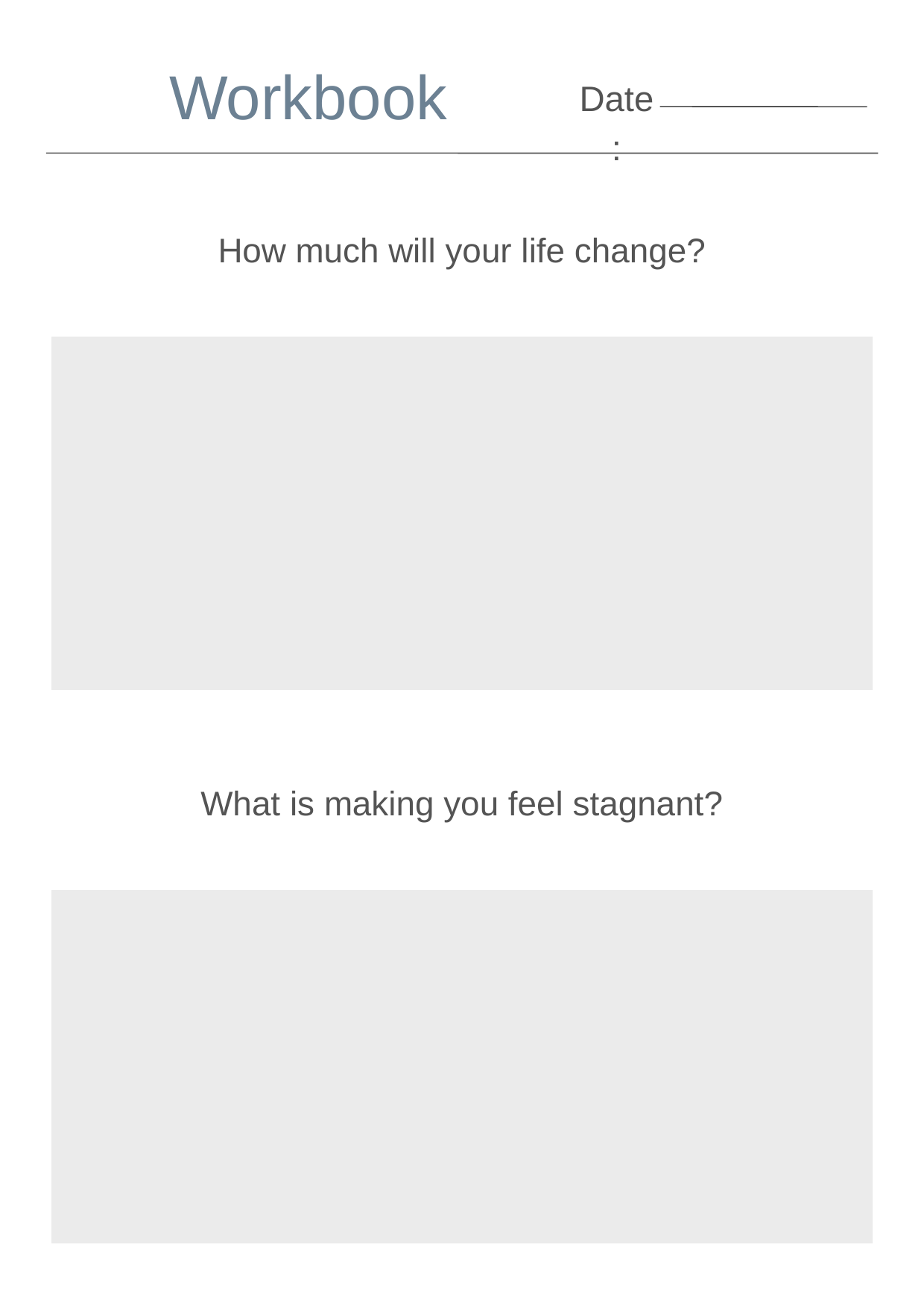

Workbook
Date:

How much will your life change?

What is making you feel stagnant?